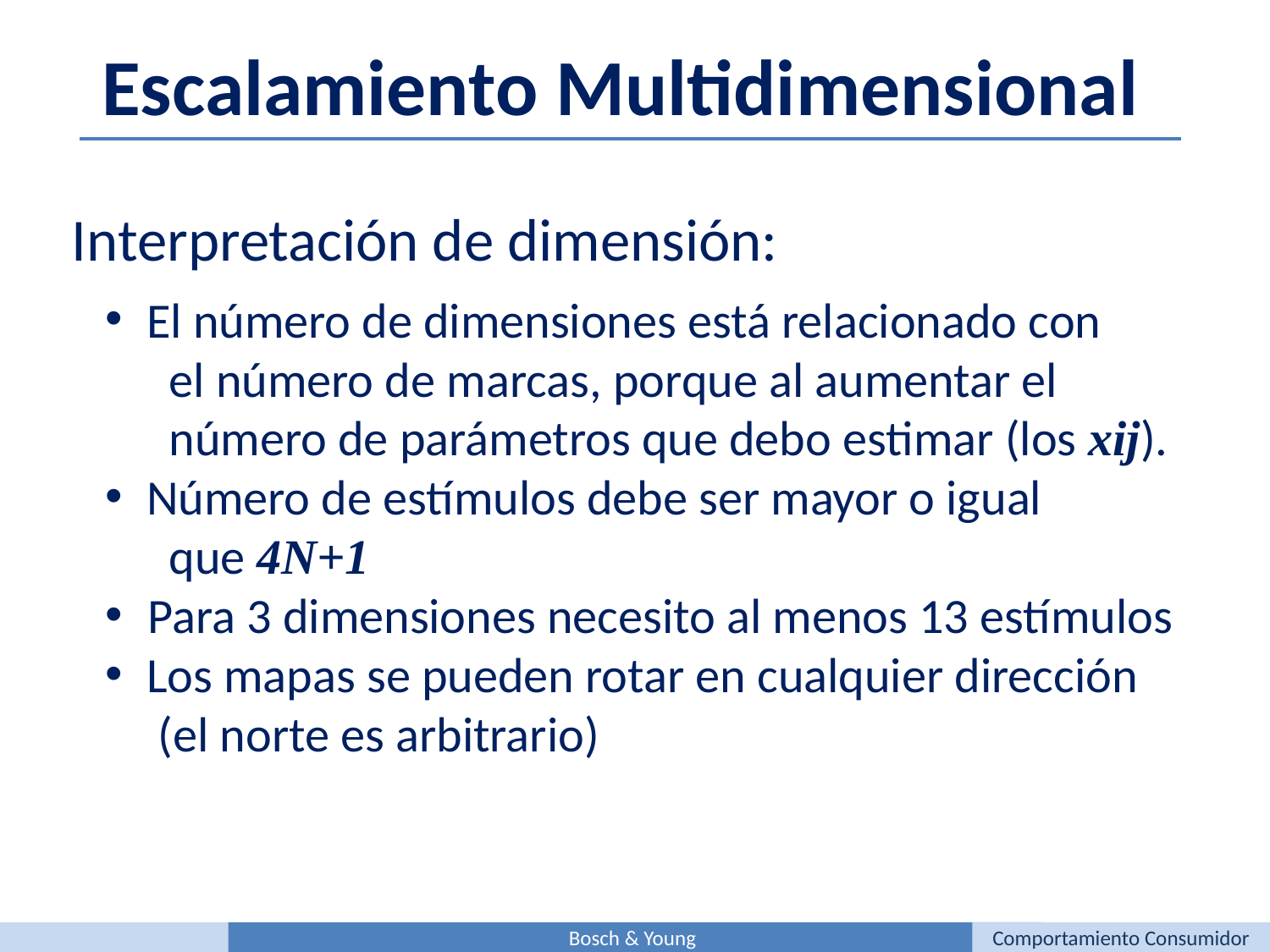

Escalamiento Multidimensional
Interpretación de dimensión:

 El número de dimensiones está relacionado con
   el número de marcas, porque al aumentar el
   número de parámetros que debo estimar (los xij).
 Número de estímulos debe ser mayor o igual
   que 4N+1
 Para 3 dimensiones necesito al menos 13 estímulos
 Los mapas se pueden rotar en cualquier dirección
  (el norte es arbitrario)

Bosch & Young
Comportamiento Consumidor